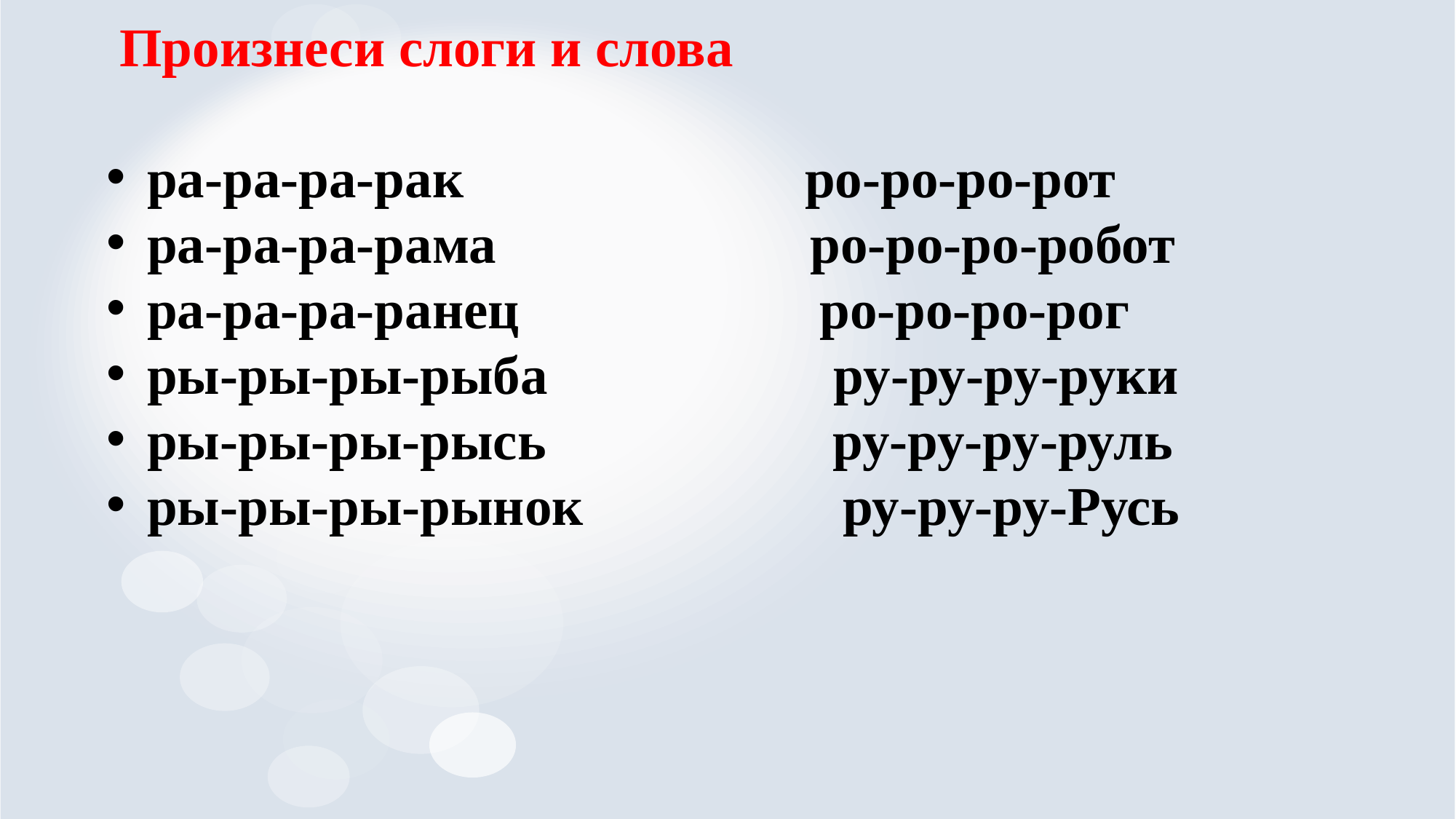

Произнеси слоги и слова

ра-ра-ра-рак                         ро-ро-ро-рот
ра-ра-ра-рама                       ро-ро-ро-робот
ра-ра-ра-ранец                      ро-ро-ро-рог
ры-ры-ры-рыба                     ру-ру-ру-руки
ры-ры-ры-рысь                     ру-ру-ру-руль
ры-ры-ры-рынок                   ру-ру-ру-Русь